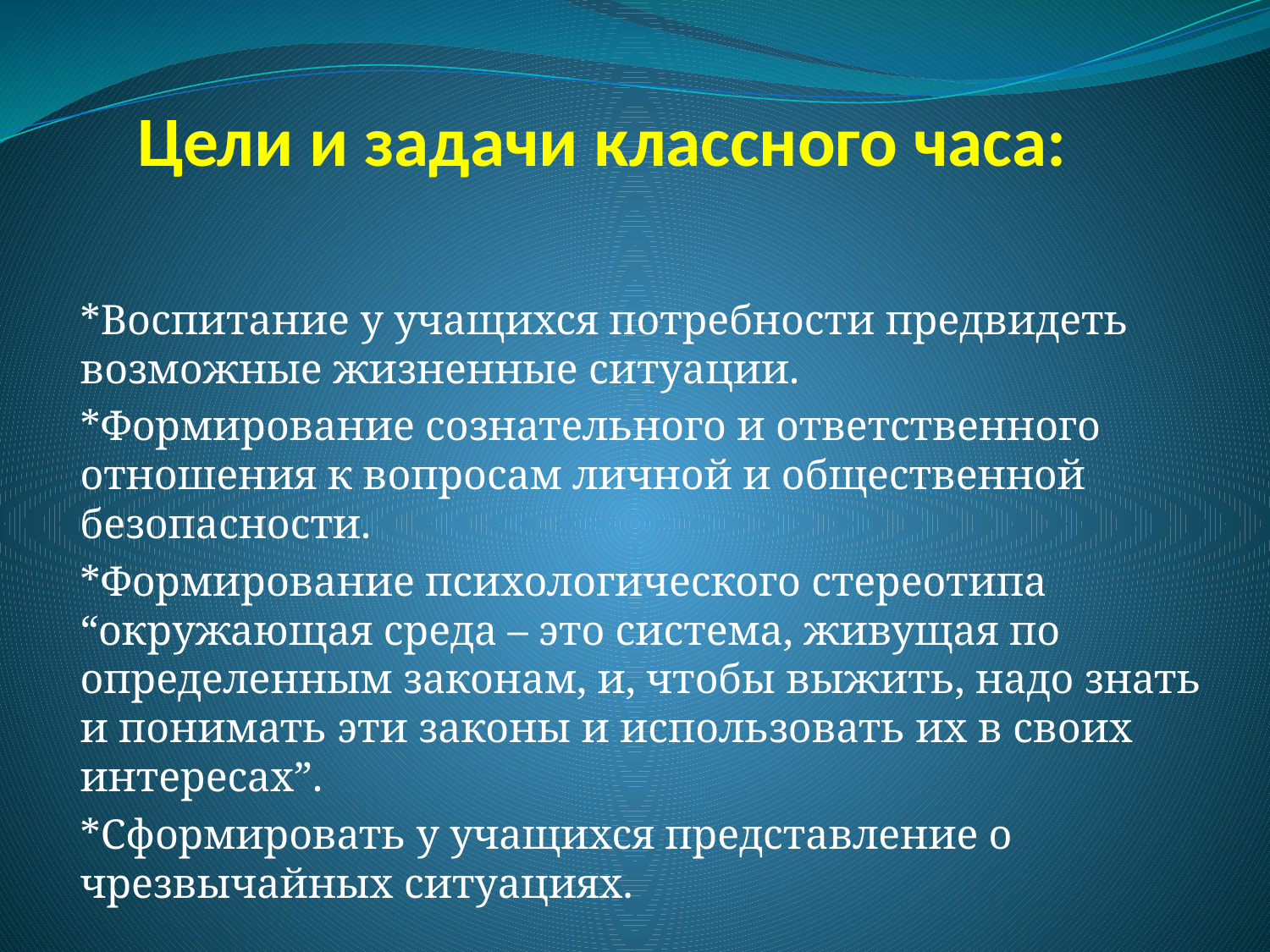

# Цели и задачи классного часа:
*Воспитание у учащихся потребности предвидеть возможные жизненные ситуации.
*Формирование сознательного и ответственного отношения к вопросам личной и общественной безопасности.
*Формирование психологического стереотипа “окружающая среда – это система, живущая по определенным законам, и, чтобы выжить, надо знать и понимать эти законы и использовать их в своих интересах”.
*Сформировать у учащихся представление о чрезвычайных ситуациях.